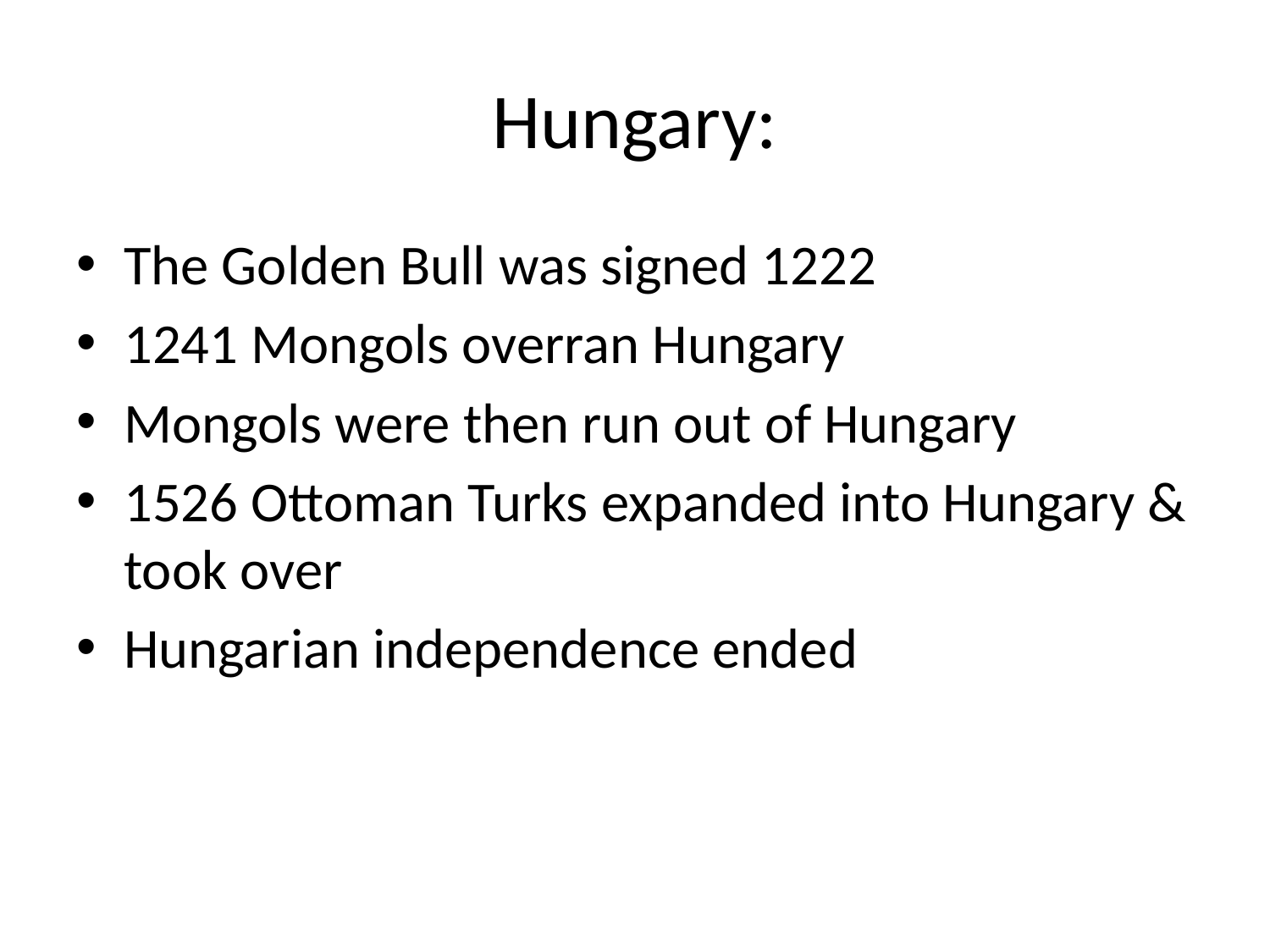

# Hungary:
The Golden Bull was signed 1222
1241 Mongols overran Hungary
Mongols were then run out of Hungary
1526 Ottoman Turks expanded into Hungary & took over
Hungarian independence ended